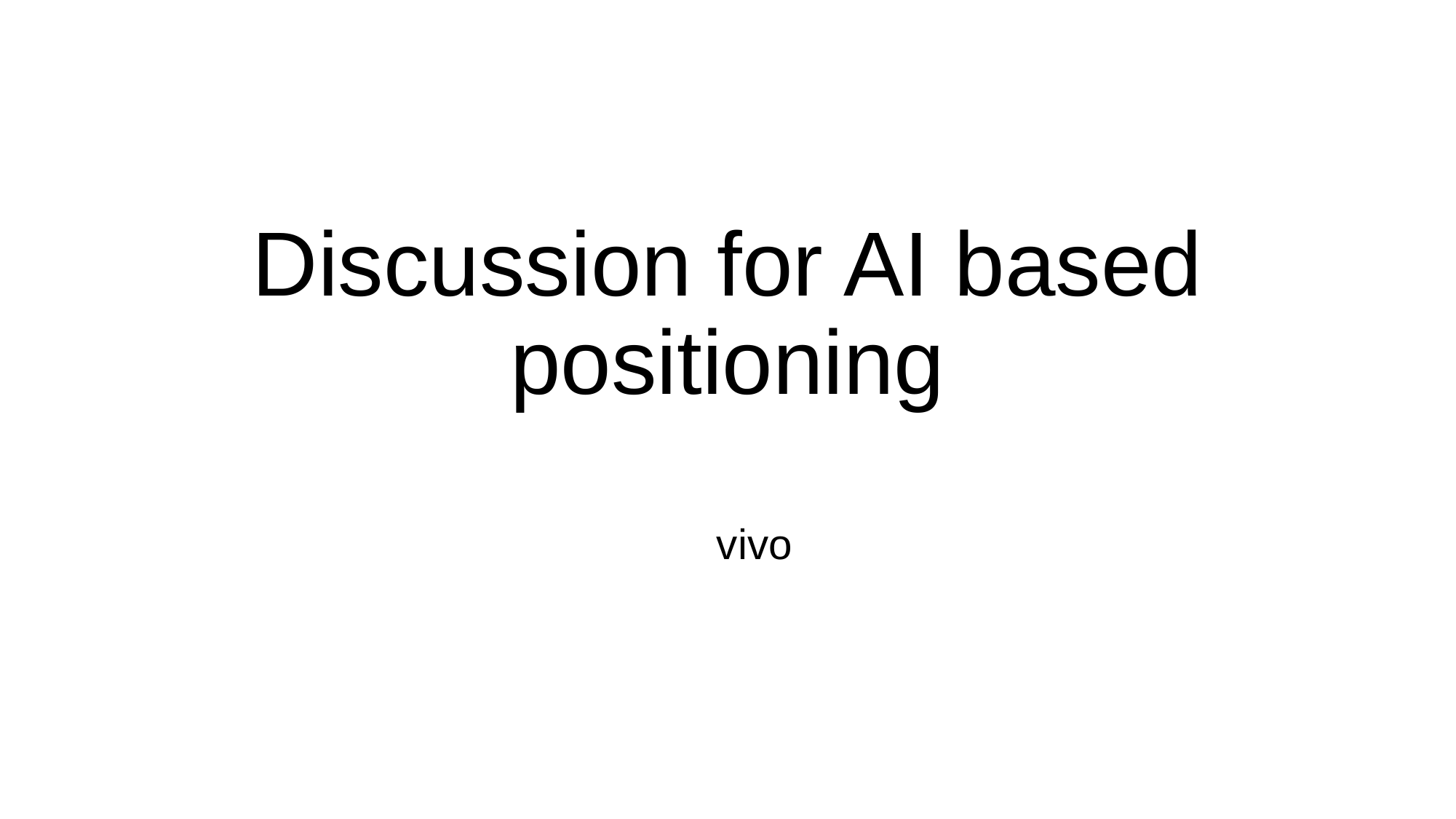

# Discussion for AI based positioning
vivo